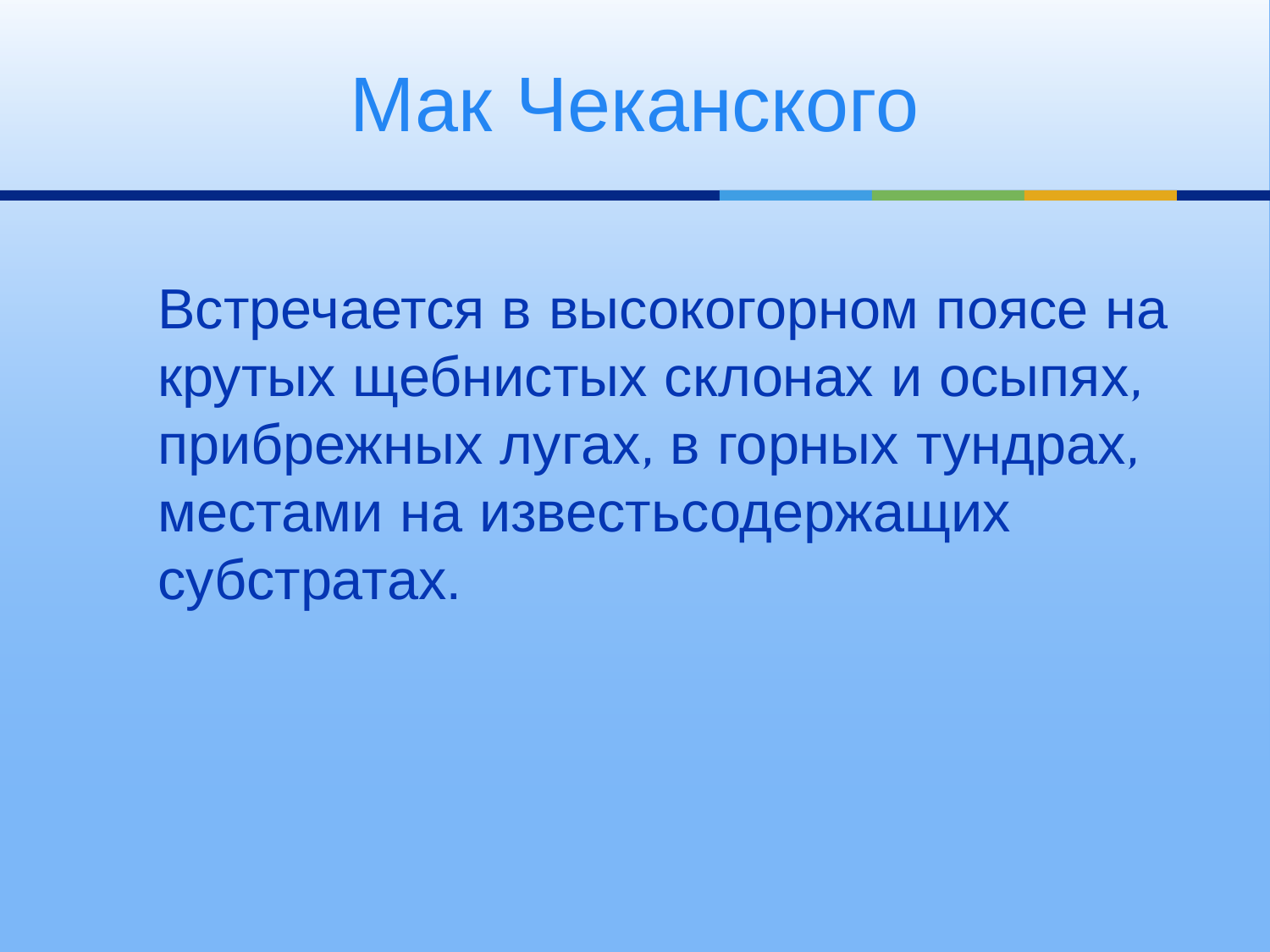

# Мак Чеканского
Встречается в высокогорном поясе на крутых щебнистых склонах и осыпях, прибрежных лугах, в горных тундрах, местами на известьсодержащих субстратах.